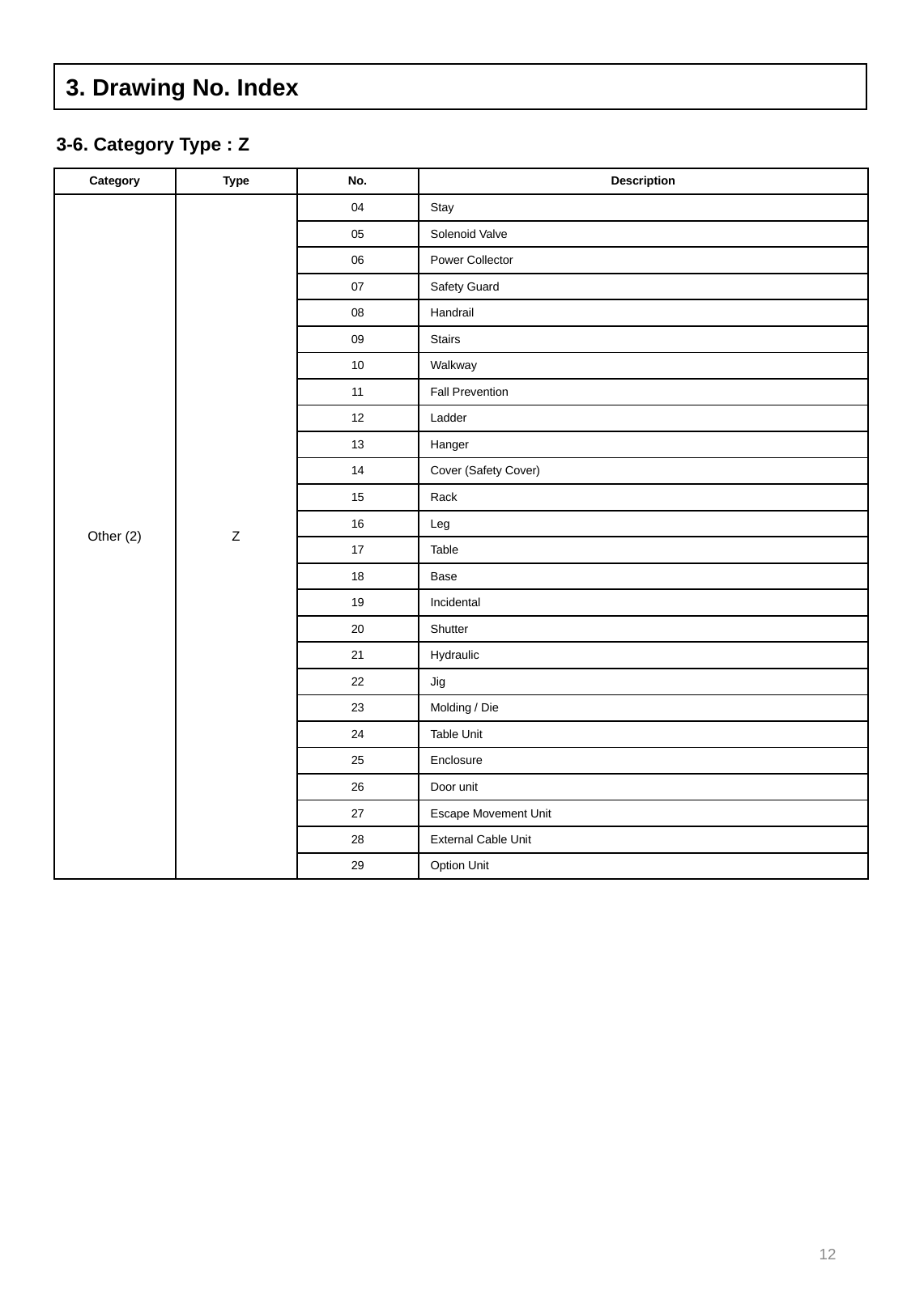

3. Drawing No. Index
3-6. Category Type : Z
| Category | Type | No. | Description |
| --- | --- | --- | --- |
| Other (2) | Z | 04 | Stay |
|  |  | 05 | Solenoid Valve |
|  |  | 06 | Power Collector |
|  |  | 07 | Safety Guard |
|  |  | 08 | Handrail |
|  |  | 09 | Stairs |
|  |  | 10 | Walkway |
|  |  | 11 | Fall Prevention |
|  |  | 12 | Ladder |
|  |  | 13 | Hanger |
|  |  | 14 | Cover (Safety Cover) |
|  |  | 15 | Rack |
|  |  | 16 | Leg |
|  |  | 17 | Table |
|  |  | 18 | Base |
|  |  | 19 | Incidental |
|  |  | 20 | Shutter |
|  |  | 21 | Hydraulic |
|  |  | 22 | Jig |
|  |  | 23 | Molding / Die |
|  |  | 24 | Table Unit |
|  |  | 25 | Enclosure |
|  |  | 26 | Door unit |
|  |  | 27 | Escape Movement Unit |
|  |  | 28 | External Cable Unit |
|  |  | 29 | Option Unit |
12